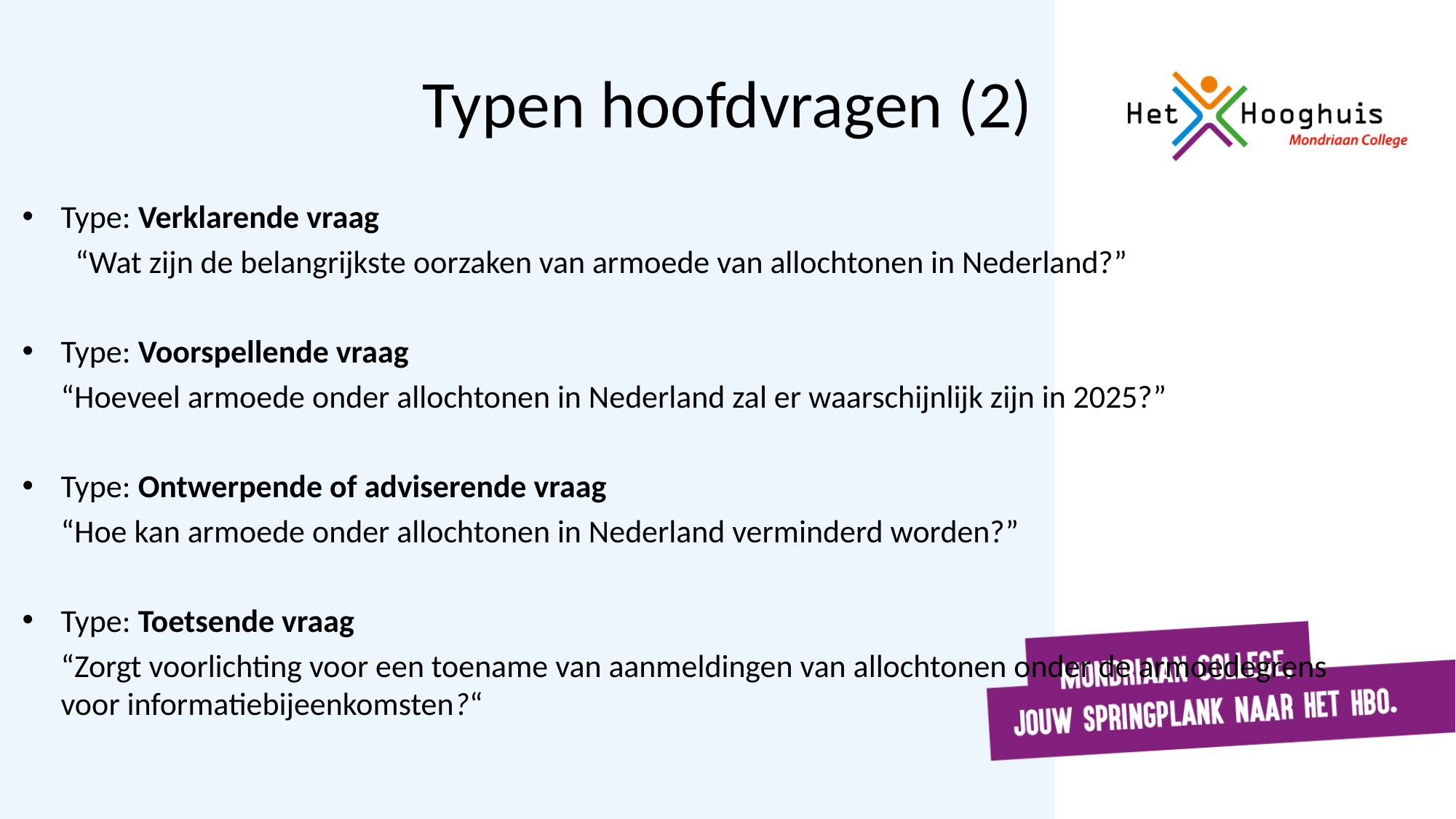

# Typen hoofdvragen (2)
Type: Verklarende vraag
	  “Wat zijn de belangrijkste oorzaken van armoede van allochtonen in Nederland?”

Type: Voorspellende vraag
	“Hoeveel armoede onder allochtonen in Nederland zal er waarschijnlijk zijn in 2025?”

Type: Ontwerpende of adviserende vraag
	“Hoe kan armoede onder allochtonen in Nederland verminderd worden?”

Type: Toetsende vraag
	“Zorgt voorlichting voor een toename van aanmeldingen van allochtonen onder de armoedegrens voor informatiebijeenkomsten?“